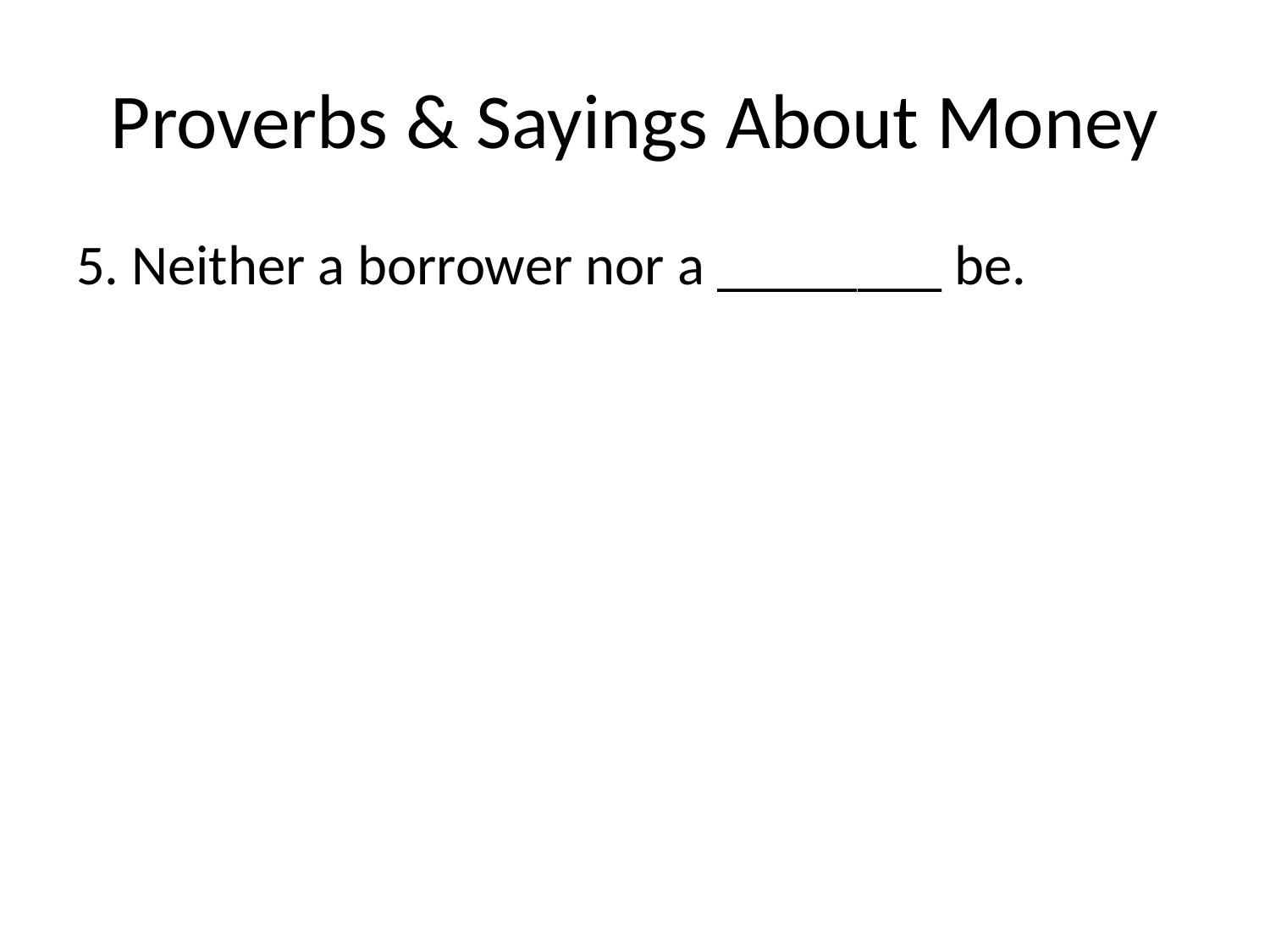

# Proverbs & Sayings About Money
5. Neither a borrower nor a ________ be.